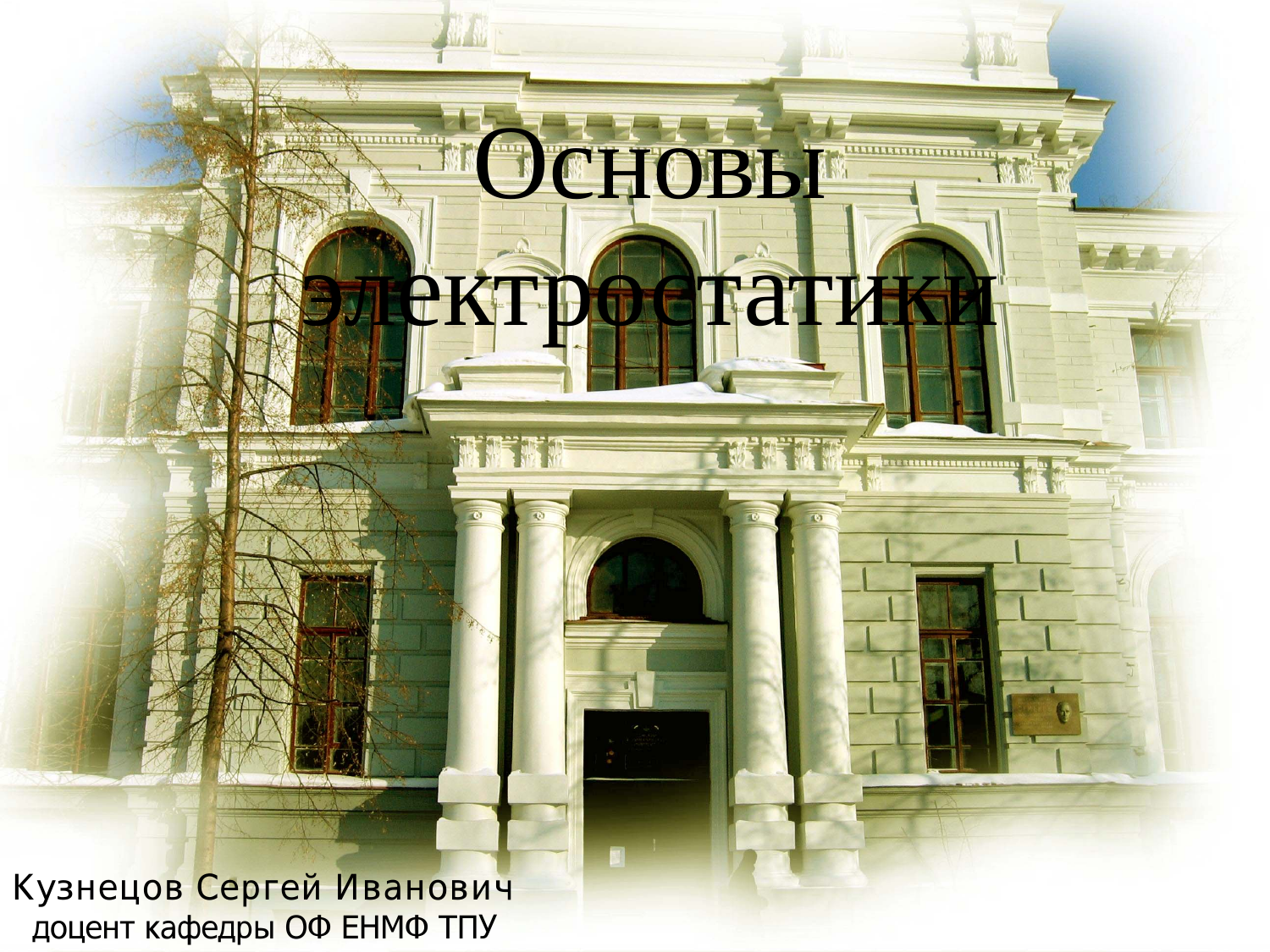

Основы электростатики
Кузнецов Сергей Иванович
  доцент кафедры ОФ ЕНМФ ТПУ